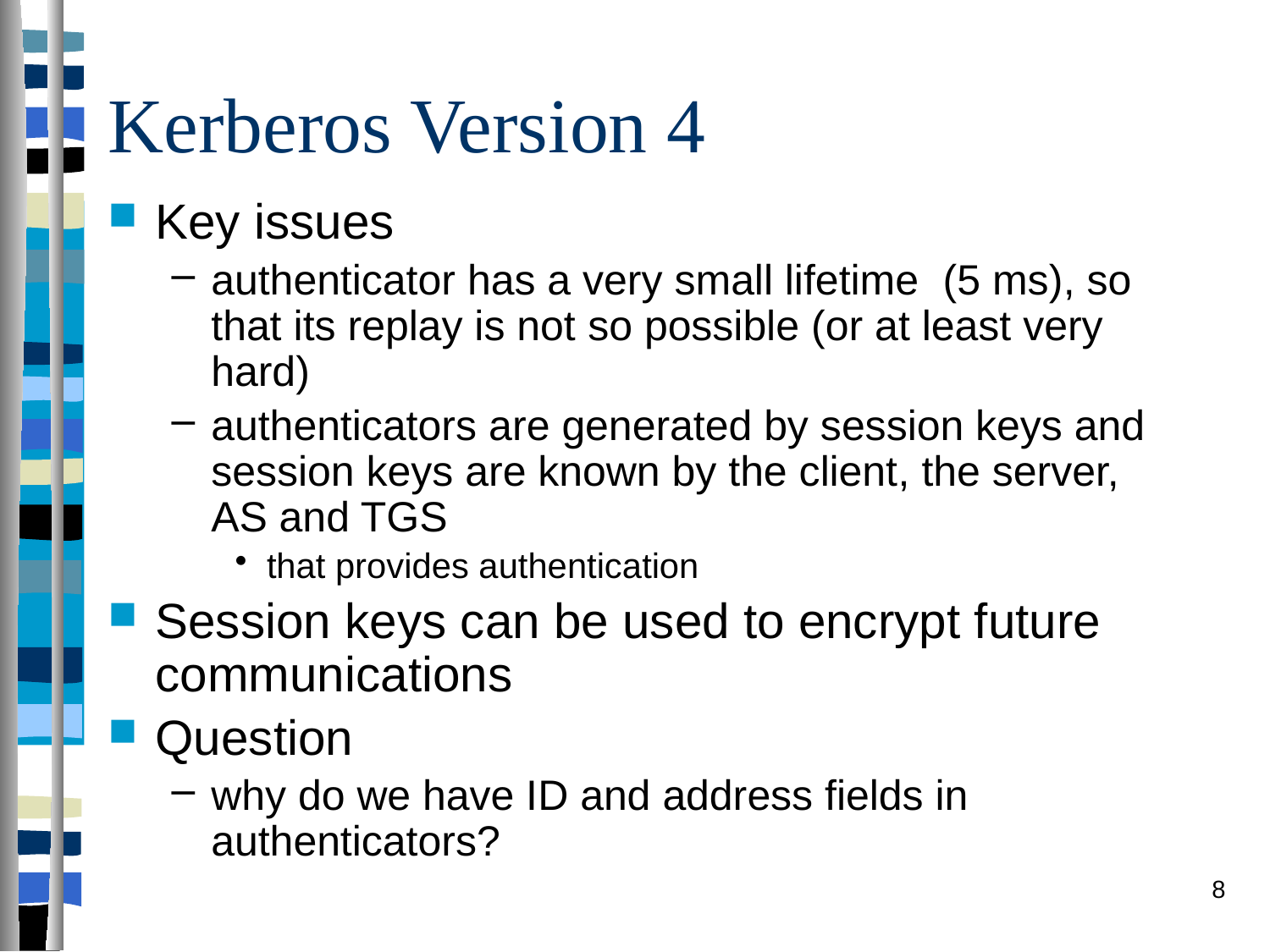

# Kerberos Version 4
Key issues
authenticator has a very small lifetime  (5 ms), so that its replay is not so possible (or at least very hard)
authenticators are generated by session keys and session keys are known by the client, the server, AS and TGS
that provides authentication
Session keys can be used to encrypt future communications
Question
why do we have ID and address fields in authenticators?
8